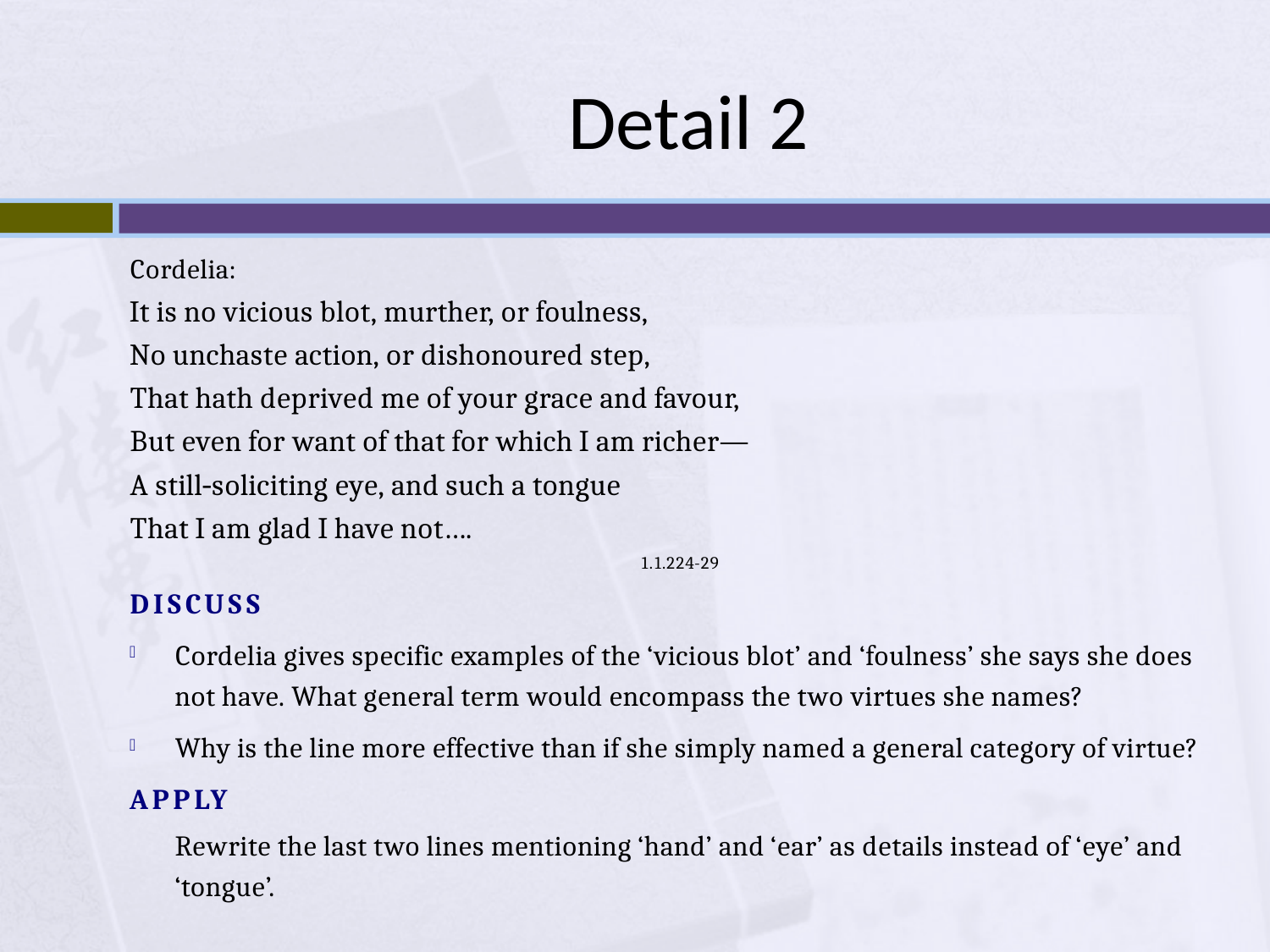

# Detail 2
Cordelia:
It is no vicious blot, murther, or foulness,
No unchaste action, or dishonoured step,
That hath deprived me of your grace and favour,
But even for want of that for which I am richer—
A still‑soliciting eye, and such a tongue
That I am glad I have not….
 1.1.224-29
DISCUSS
Cordelia gives specific examples of the ‘vicious blot’ and ‘foulness’ she says she does not have. What general term would encompass the two virtues she names?
Why is the line more effective than if she simply named a general category of virtue?
APPLY
Rewrite the last two lines mentioning ‘hand’ and ‘ear’ as details instead of ‘eye’ and ‘tongue’.